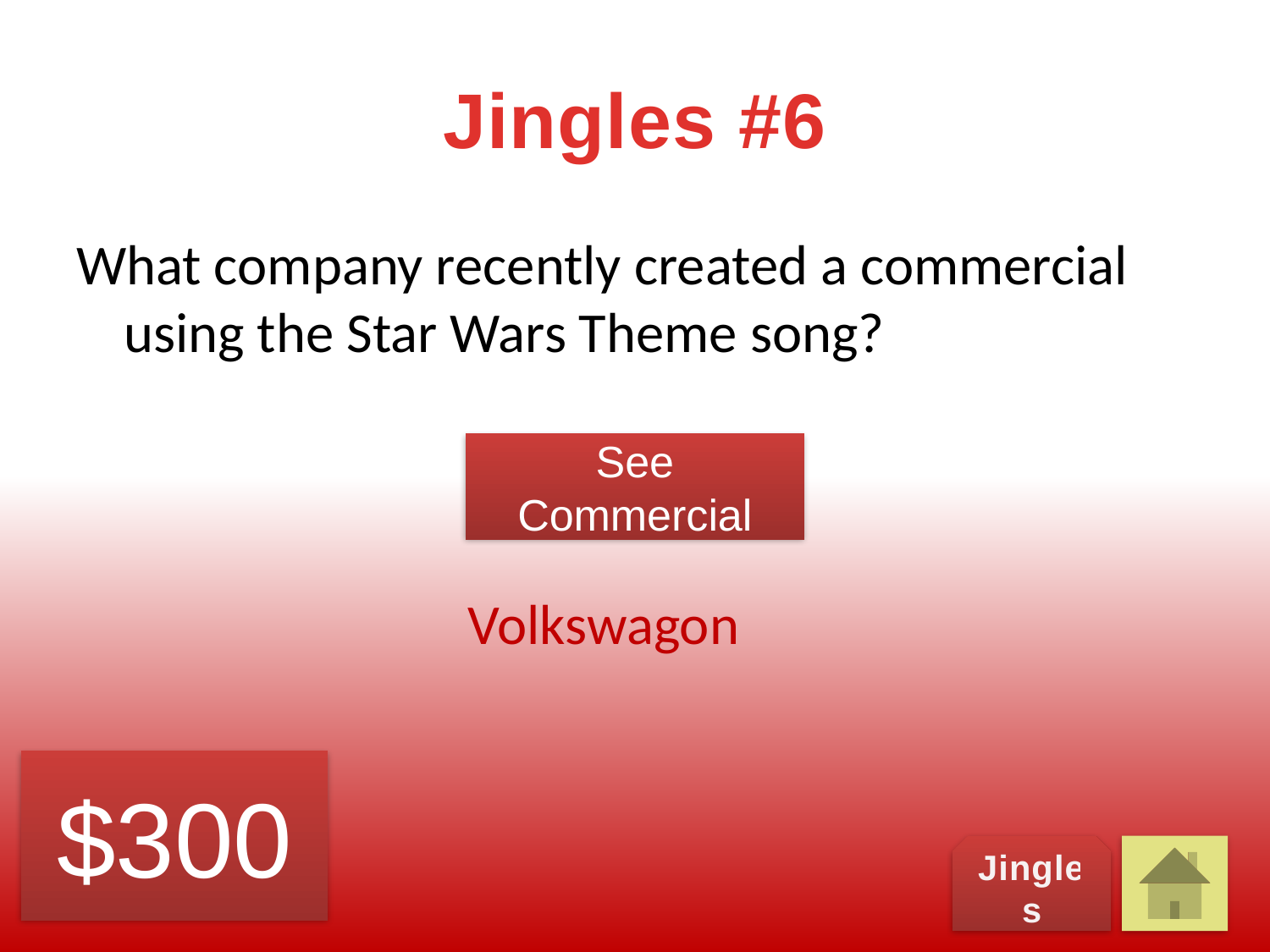

# Jingles #6
What company recently created a commercial using the Star Wars Theme song?
See Commercial
Volkswagon
$300
Jingles